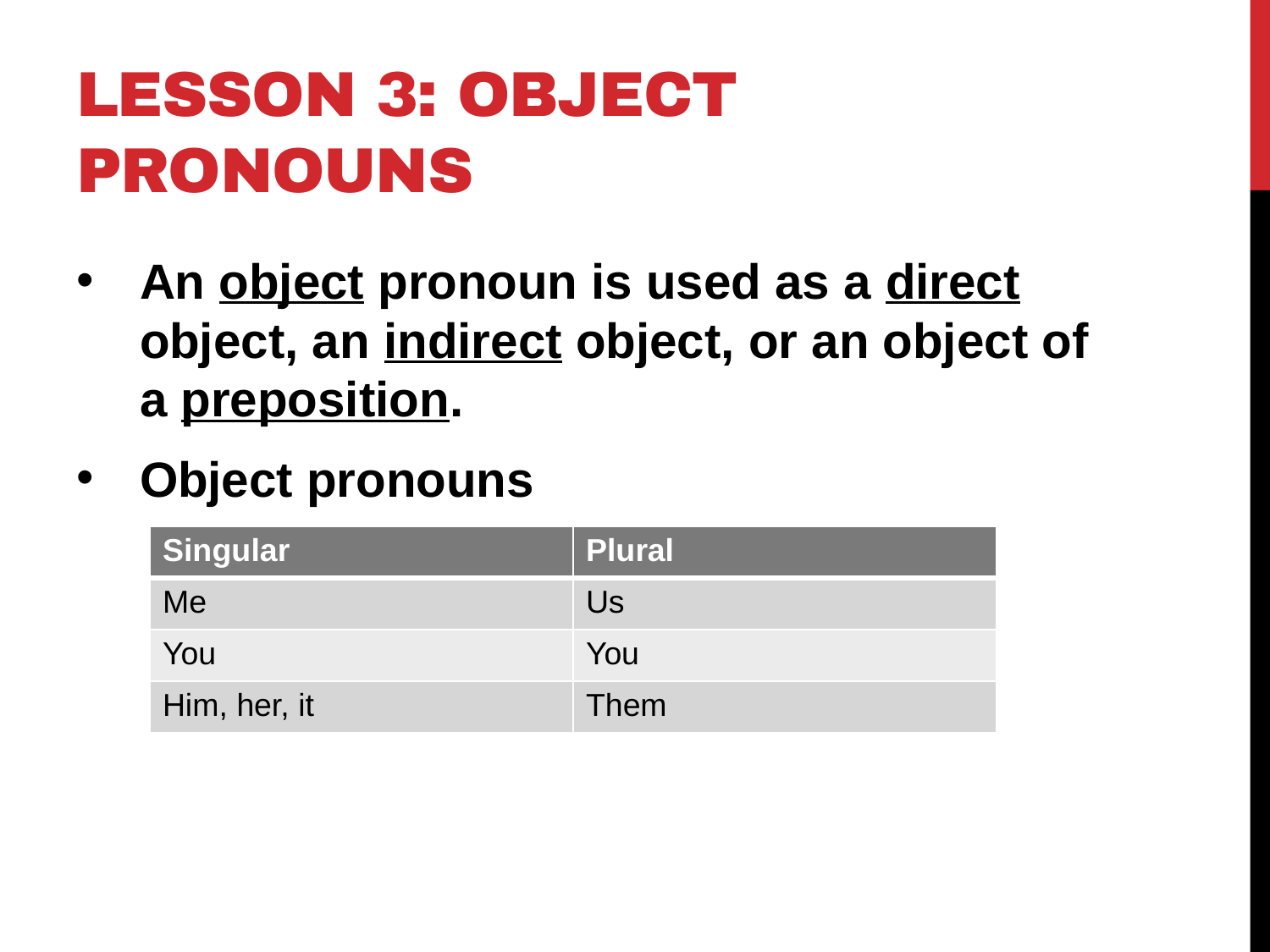

# Lesson 3: Object Pronouns
An object pronoun is used as a direct object, an indirect object, or an object of a preposition.
Object pronouns

| Singular | Plural |
| --- | --- |
| Me | Us |
| You | You |
| Him, her, it | Them |